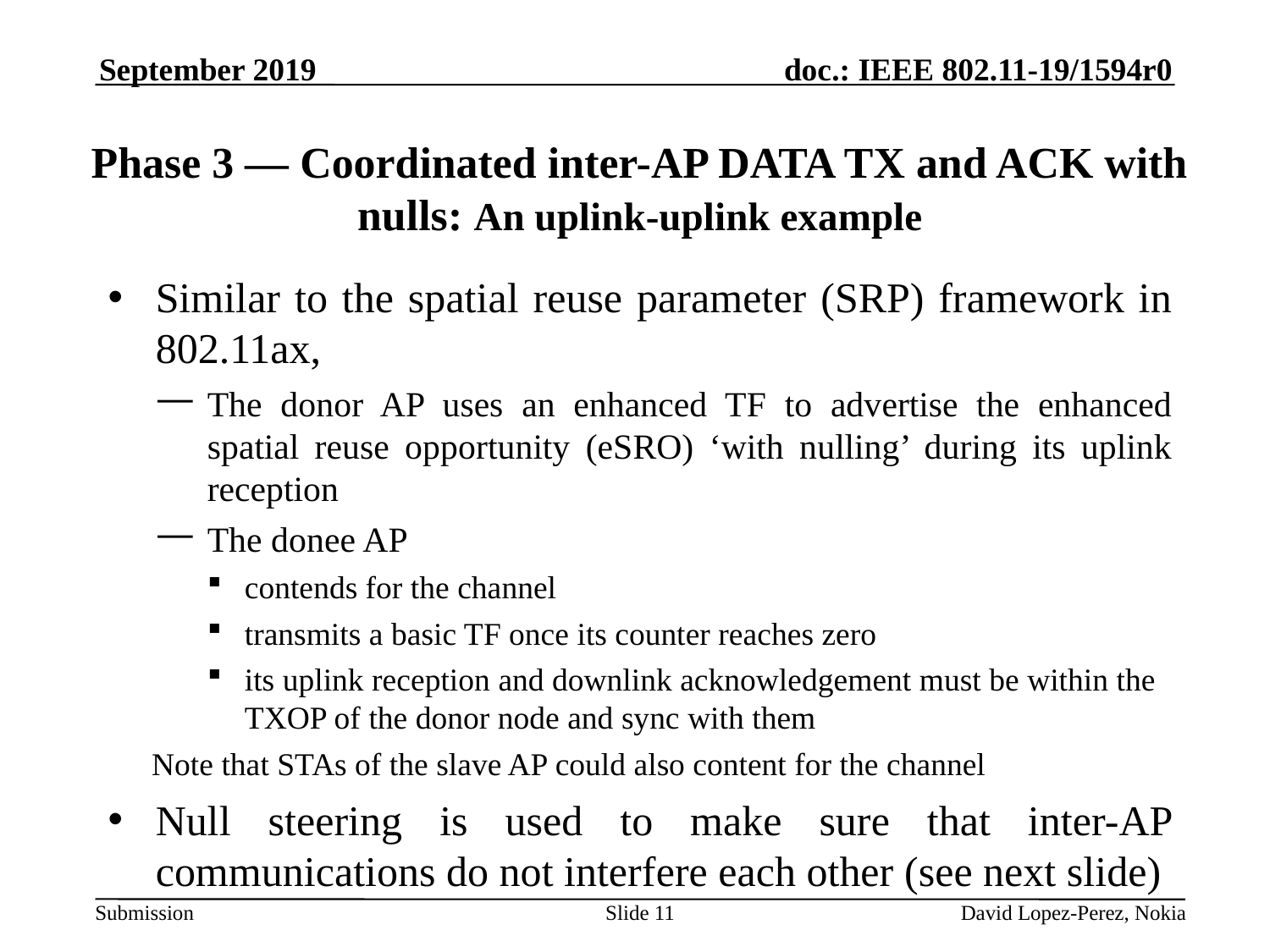

September 2019
# Phase 3 — Coordinated inter-AP DATA TX and ACK with nulls: An uplink-uplink example
Similar to the spatial reuse parameter (SRP) framework in 802.11ax,
The donor AP uses an enhanced TF to advertise the enhanced spatial reuse opportunity (eSRO) ‘with nulling’ during its uplink reception
The donee AP
contends for the channel
transmits a basic TF once its counter reaches zero
its uplink reception and downlink acknowledgement must be within the TXOP of the donor node and sync with them
Note that STAs of the slave AP could also content for the channel
Null steering is used to make sure that inter-AP communications do not interfere each other (see next slide)

Slide 11
 David Lopez-Perez, Nokia